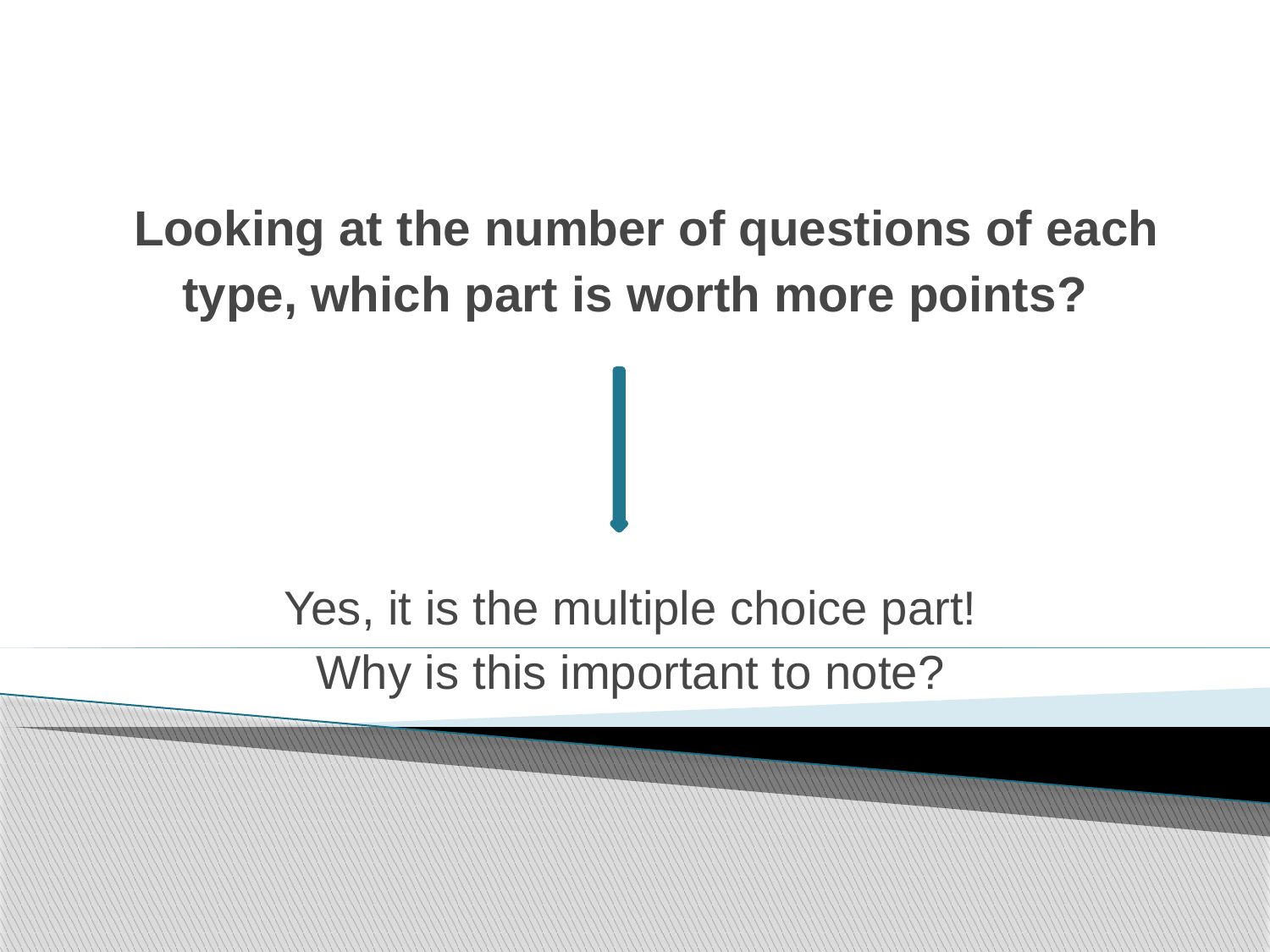

# Looking at the number of questions of each type, which part is worth more points?

Yes, it is the multiple choice part!
Why is this important to note?